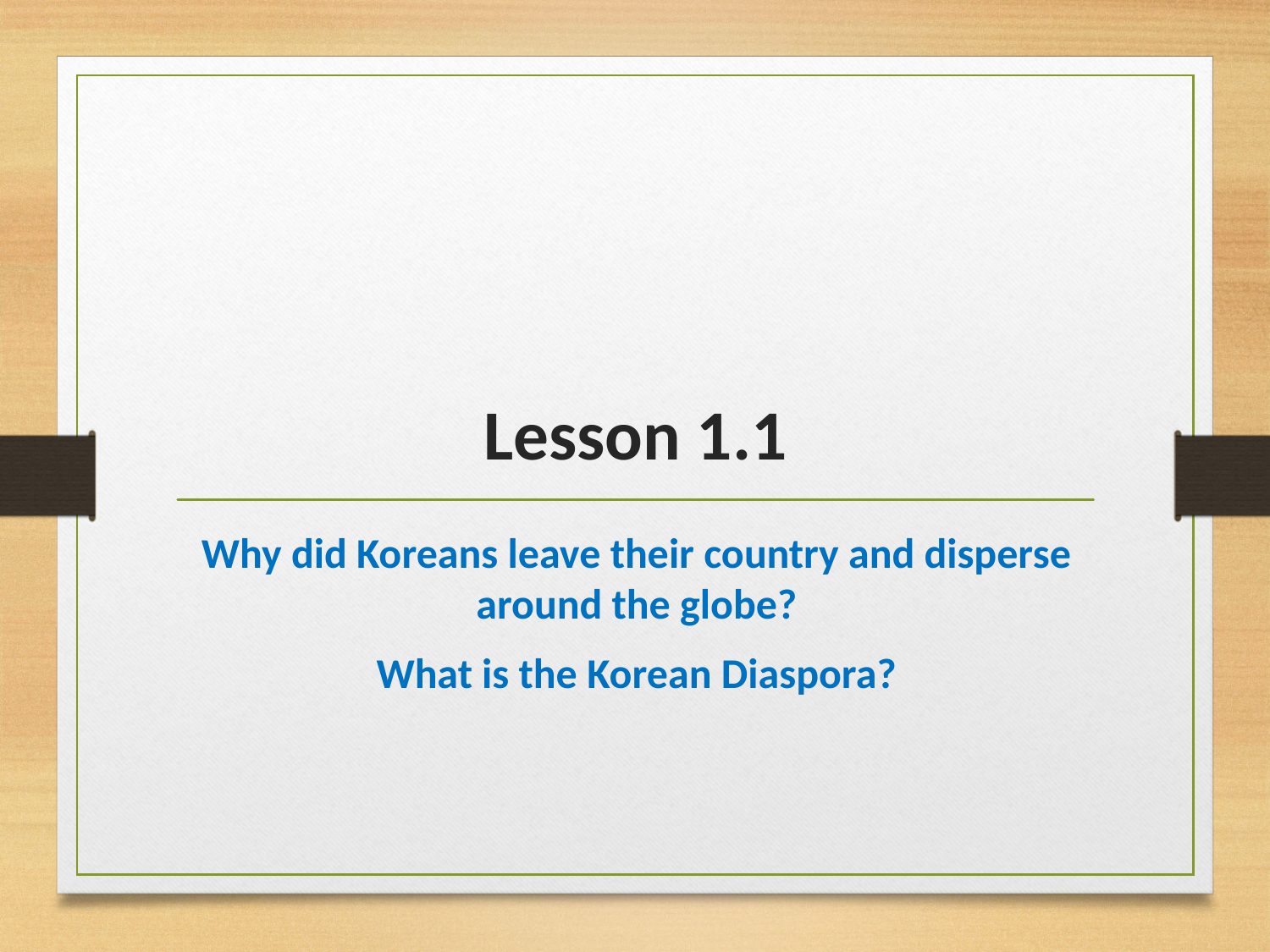

# Lesson 1.1
Why did Koreans leave their country and disperse around the globe?
What is the Korean Diaspora?